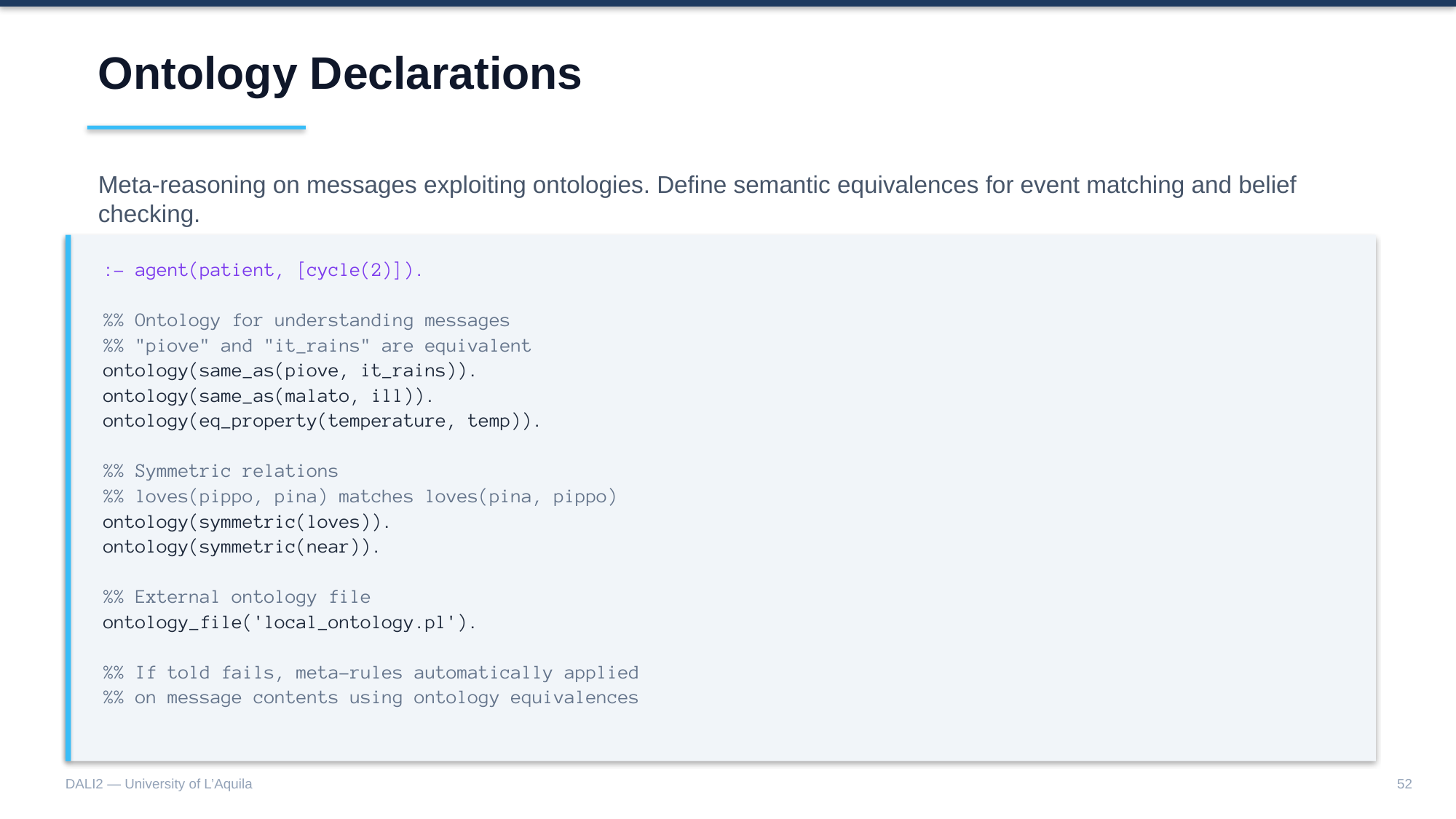

Ontology Declarations

Meta-reasoning on messages exploiting ontologies. Define semantic equivalences for event matching and belief checking.

:- agent(patient, [cycle(2)]).

%% Ontology for understanding messages
%% "piove" and "it_rains" are equivalent
ontology(same_as(piove, it_rains)).
ontology(same_as(malato, ill)).
ontology(eq_property(temperature, temp)).

%% Symmetric relations
%% loves(pippo, pina) matches loves(pina, pippo)
ontology(symmetric(loves)).
ontology(symmetric(near)).

%% External ontology file
ontology_file('local_ontology.pl').

%% If told fails, meta-rules automatically applied
%% on message contents using ontology equivalences
DALI2 — University of L’Aquila
52